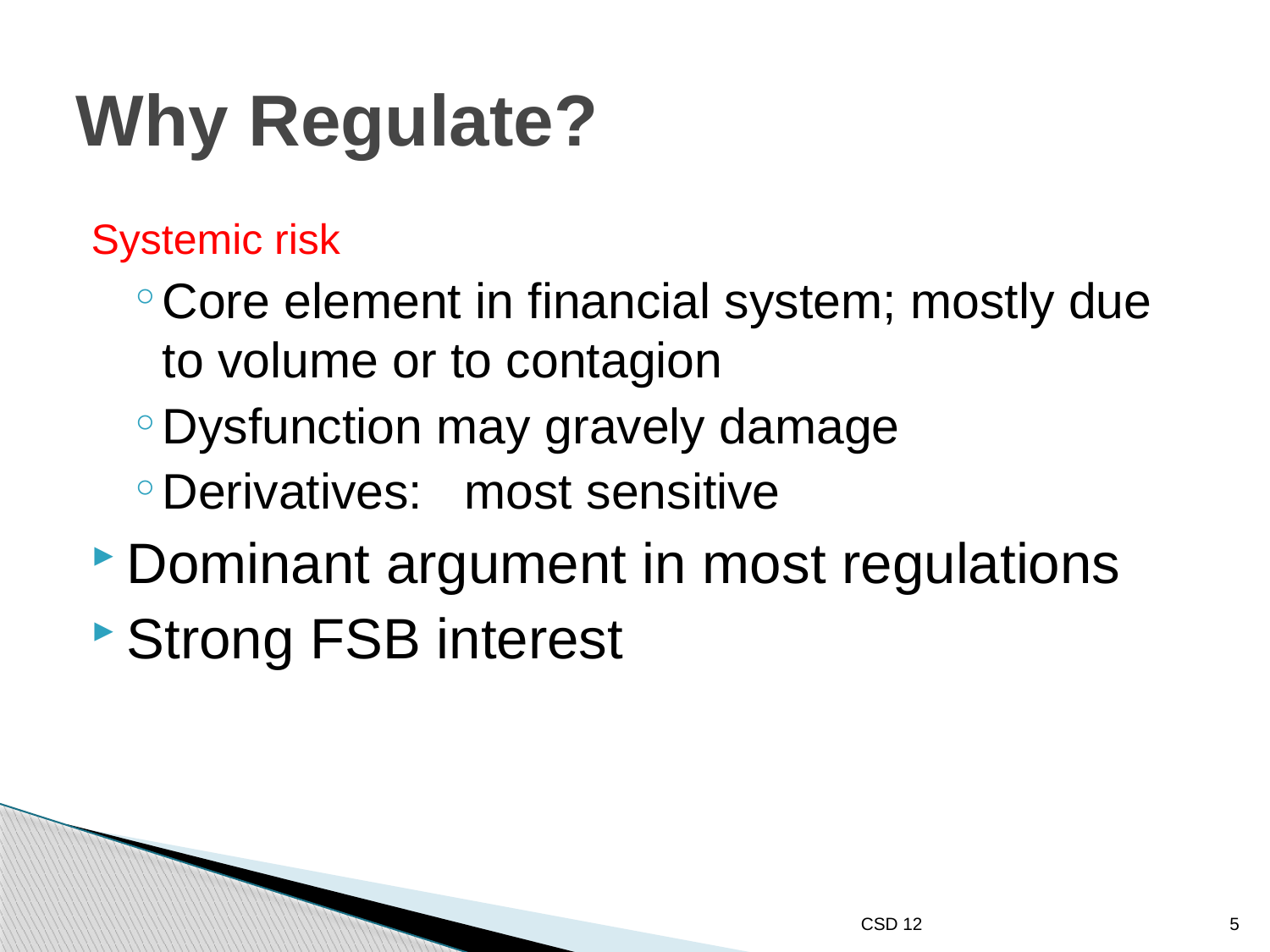

# Why Regulate?
Systemic risk
Core element in financial system; mostly due to volume or to contagion
Dysfunction may gravely damage
Derivatives:   most sensitive
Dominant argument in most regulations
Strong FSB interest

CSD 12
5